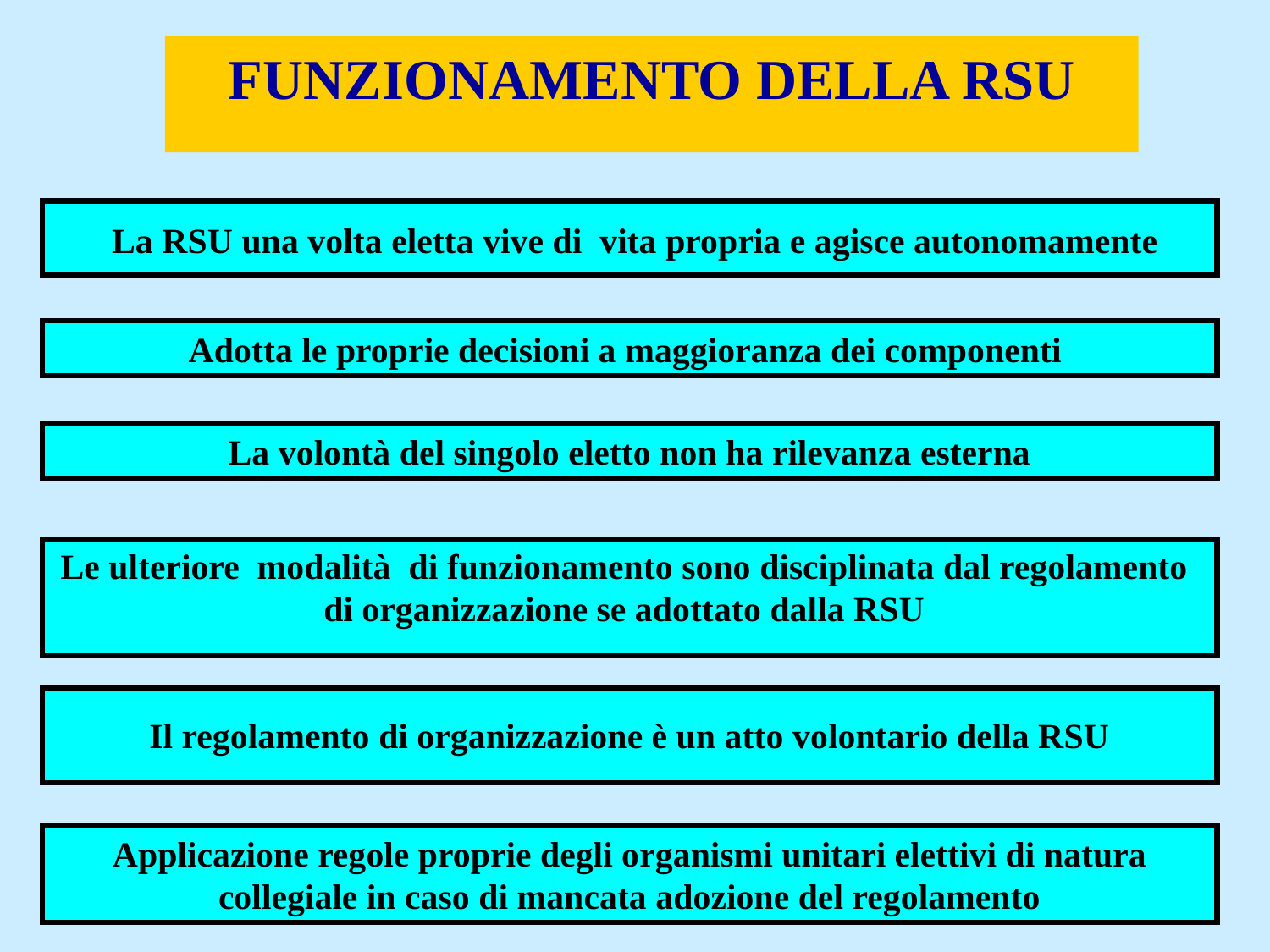

FUNZIONAMENTO DELLA RSU

La RSU una volta eletta vive di  vita propria e agisce autonomamente
Adotta le proprie decisioni a maggioranza dei componenti

La volontà del singolo eletto non ha rilevanza esterna
Le ulteriore  modalità  di funzionamento sono disciplinata dal regolamento di organizzazione se adottato dalla RSU

Il regolamento di organizzazione è un atto volontario della RSU
Applicazione regole proprie degli organismi unitari elettivi di natura collegiale in caso di mancata adozione del regolamento
47